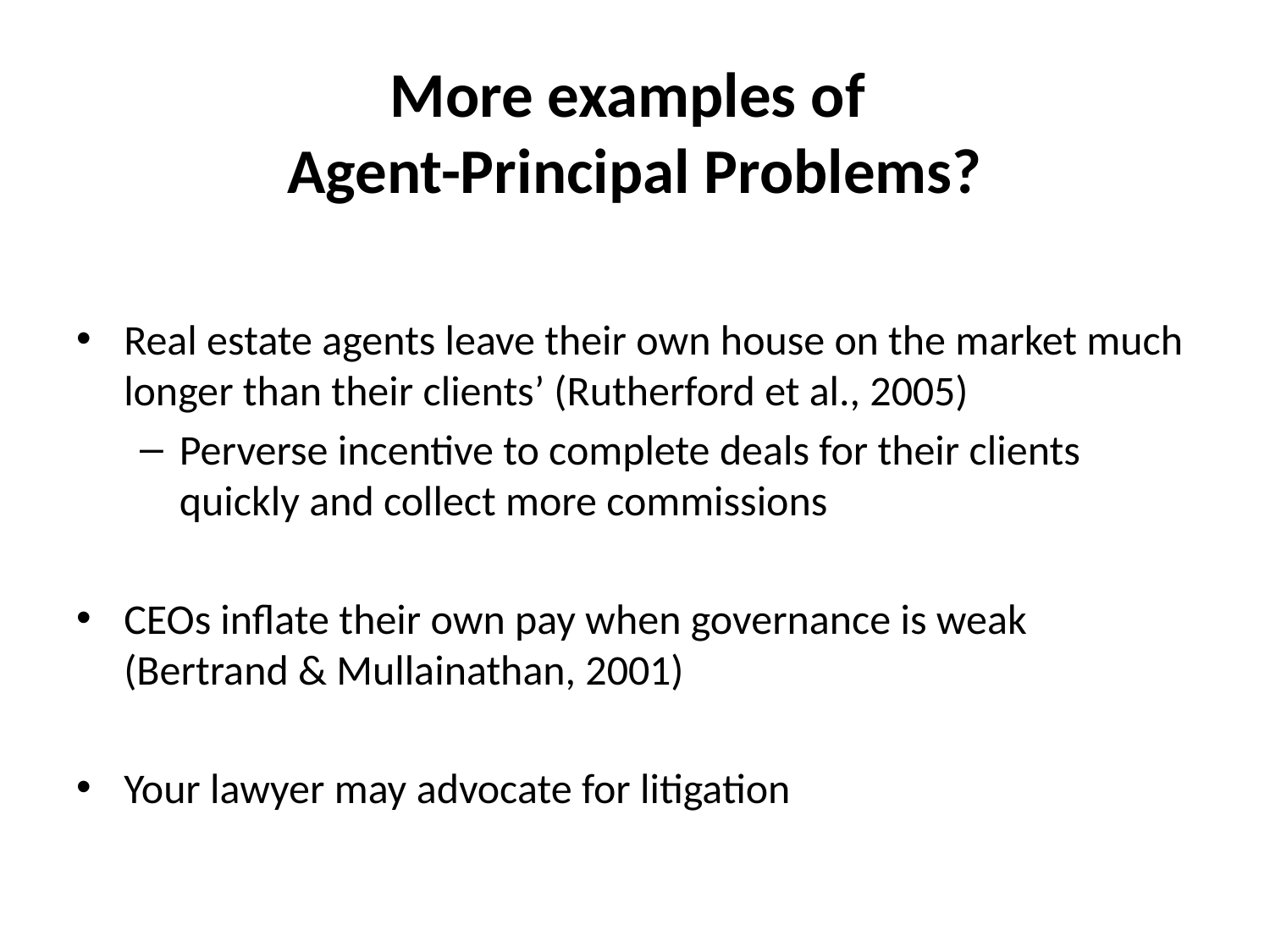

# More examples of Agent-Principal Problems?
Real estate agents leave their own house on the market much longer than their clients’ (Rutherford et al., 2005)
Perverse incentive to complete deals for their clients quickly and collect more commissions

CEOs inflate their own pay when governance is weak (Bertrand & Mullainathan, 2001)

Your lawyer may advocate for litigation